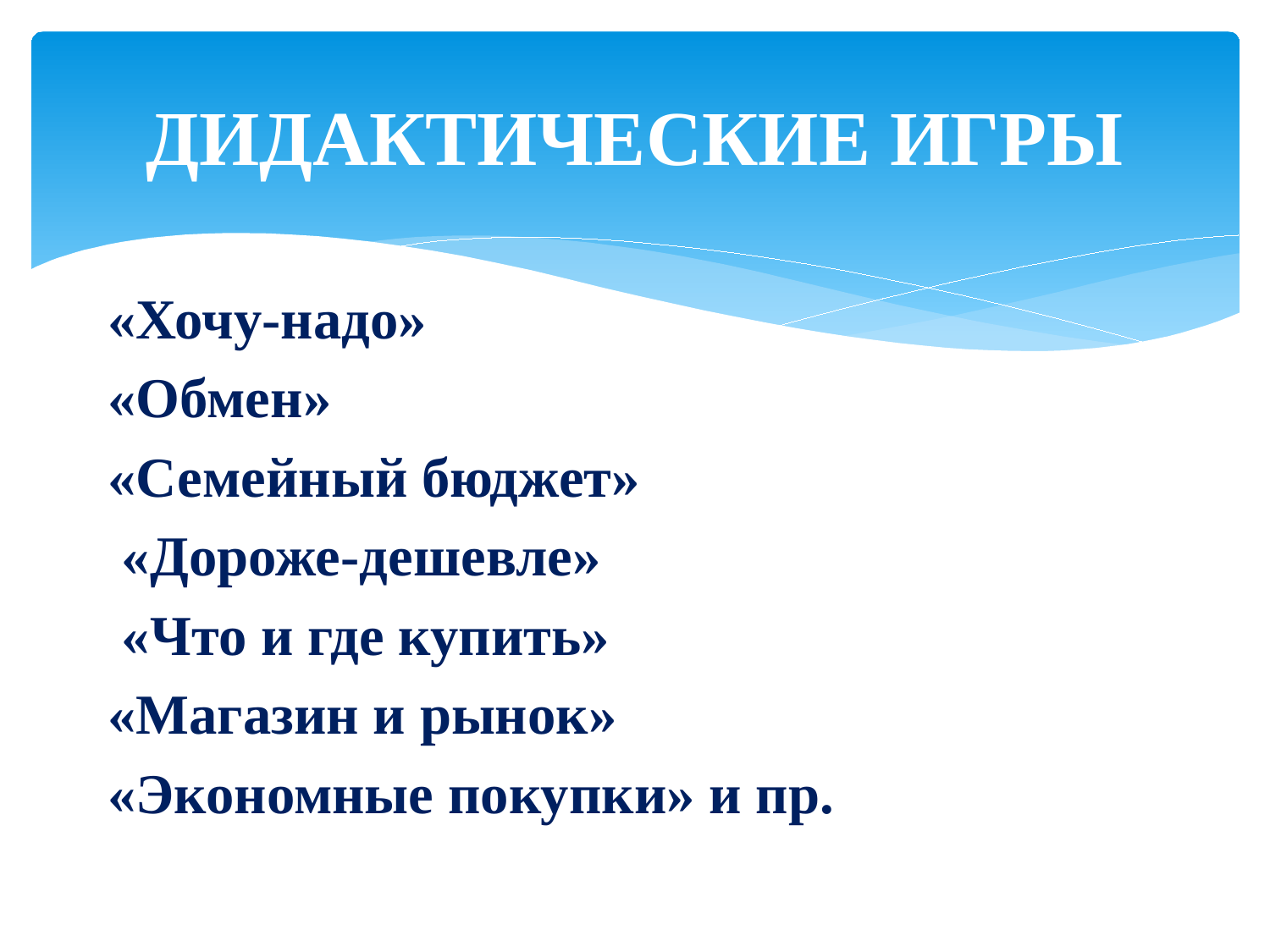

# ДИДАКТИЧЕСКИЕ ИГРЫ
«Хочу-надо»
«Обмен»
«Семейный бюджет»
 «Дороже-дешевле»
 «Что и где купить»
«Магазин и рынок»
«Экономные покупки» и пр.